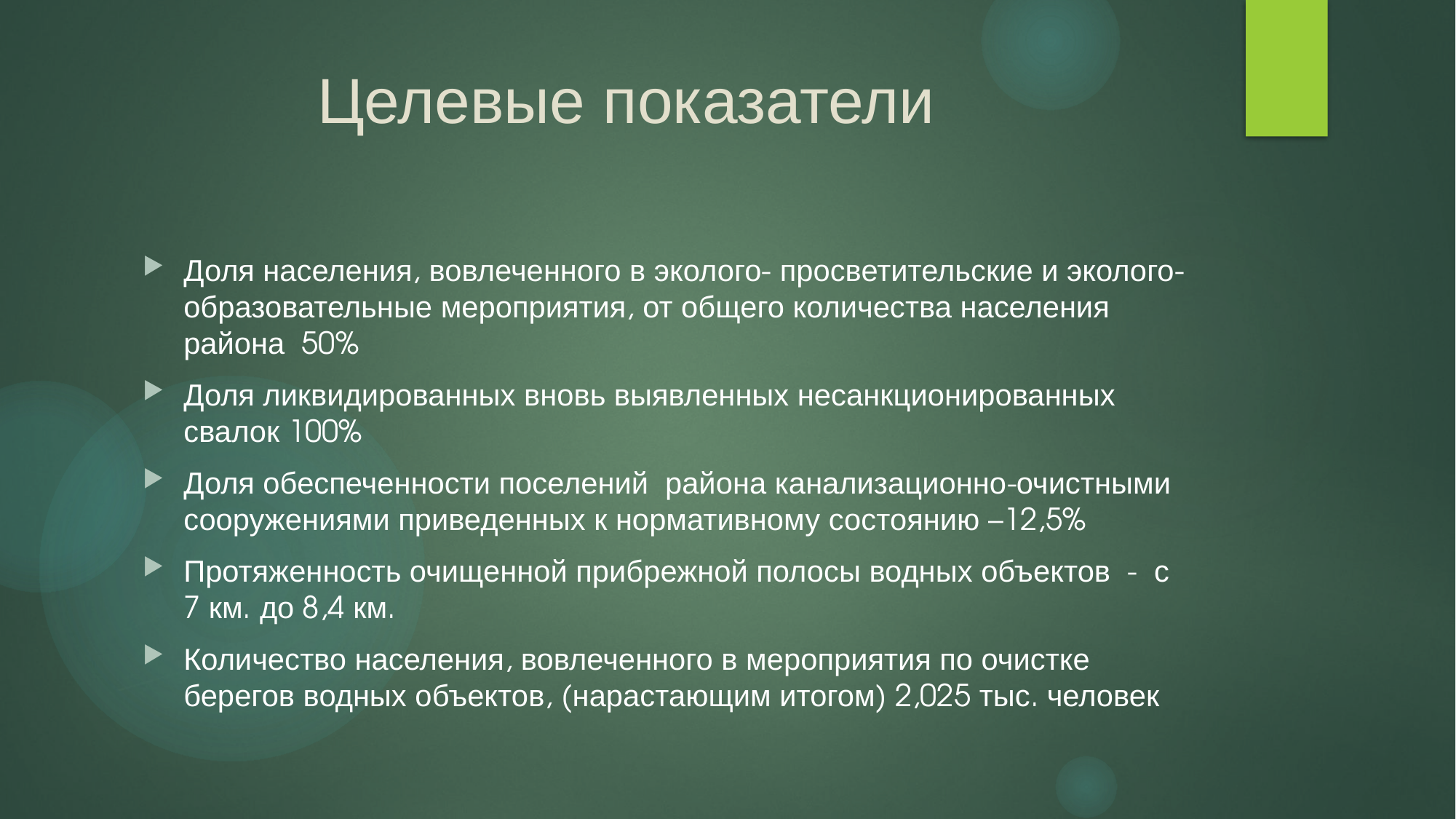

# Целевые показатели
Доля населения, вовлеченного в эколого- просветительские и эколого-образовательные мероприятия, от общего количества населения района  50%
Доля ликвидированных вновь выявленных несанкционированных свалок 100%
Доля обеспеченности поселений  района канализационно-очистными сооружениями приведенных к нормативному состоянию –12,5%
Протяженность очищенной прибрежной полосы водных объектов  -  с 7 км. до 8,4 км.
Количество населения, вовлеченного в мероприятия по очистке берегов водных объектов, (нарастающим итогом) 2,025 тыс. человек